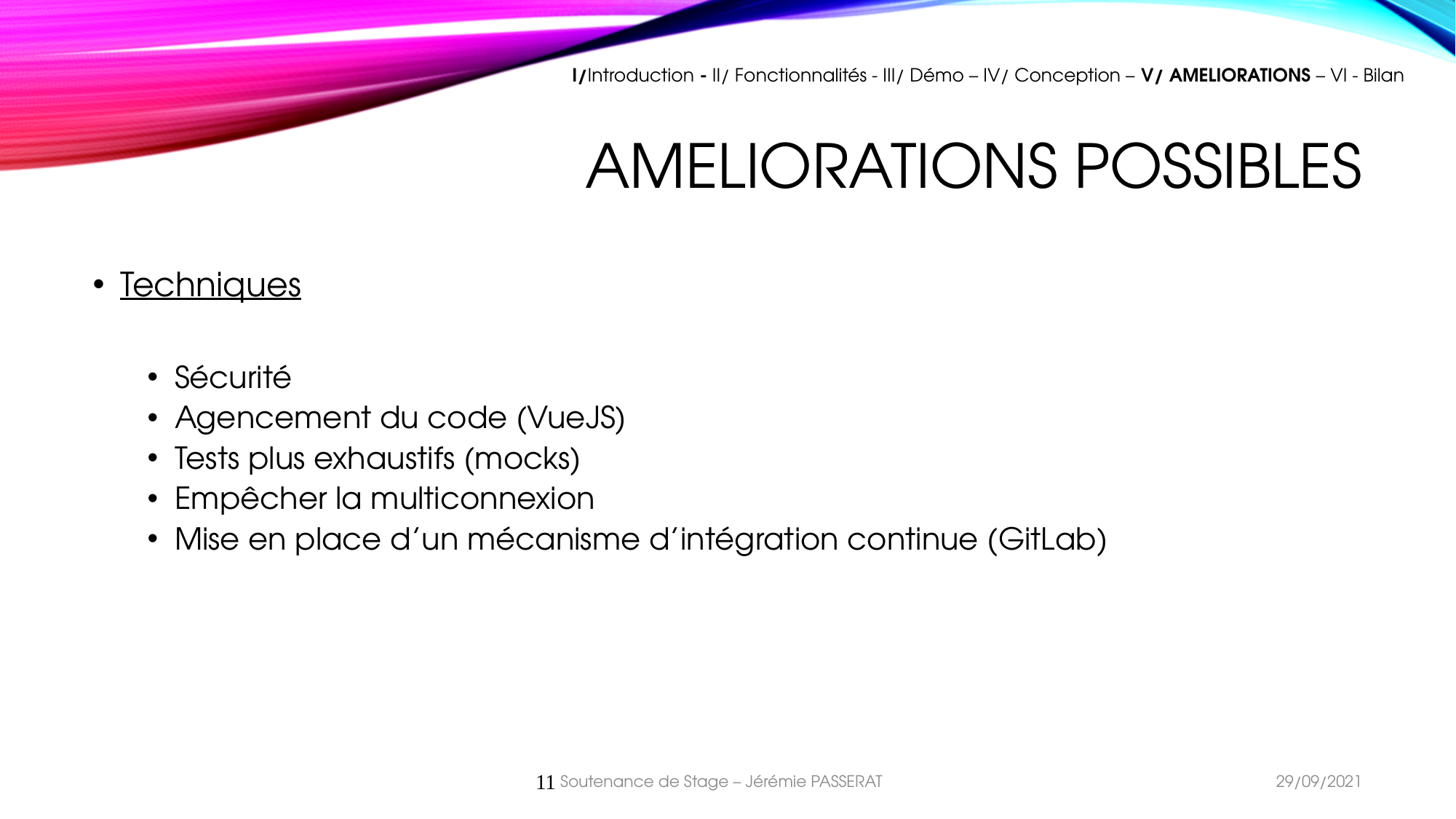

I/Introduction - II/ Fonctionnalités - III/ Démo – IV/ Conception – V/ AMELIORATIONS – VI - Bilan
# AMELIORATIONS POSSIBLES
Techniques

Sécurité
Agencement du code (VueJS)
Tests plus exhaustifs (mocks)
Empêcher la multiconnexion
Mise en place d’un mécanisme d’intégration continue (GitLab)

11
Soutenance de Stage – Jérémie PASSERAT
29/09/2021